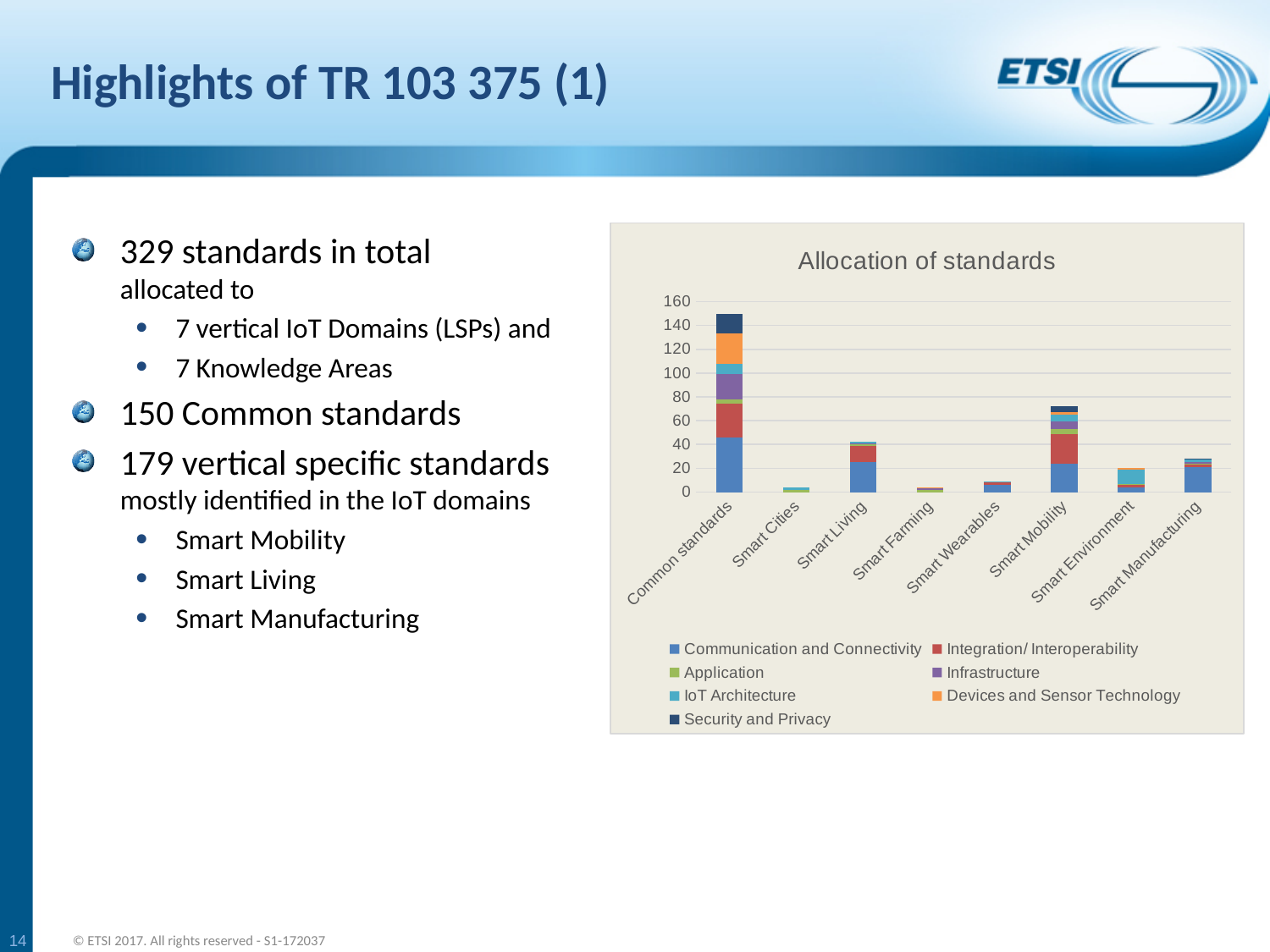

# Highlights of TR 103 375 (1)
329 standards in total
allocated to
7 vertical IoT Domains (LSPs) and
7 Knowledge Areas
150 Common standards
179 vertical specific standards mostly identified in the IoT domains
Smart Mobility
Smart Living
Smart Manufacturing

### Chart: Allocation of standards

| Category | Communication and Connectivity | Integration/ Interoperability | Application | Infrastructure | IoT Architecture | Devices and Sensor Technology  | Security and Privacy |
|---|---|---|---|---|---|---|---|
| Common standards | 46.0 | 28.0 | 4.0 | 21.0 | 9.0 | 25.0 | 17.0 |
| Smart Cities | None | None | 2.0 | None | 2.0 | None | None |
| Smart Living | 25.0 | 14.0 | 1.0 | 1.0 | 1.0 | None | None |
| Smart Farming | None | None | 2.0 | 1.0 | None | 1.0 | None |
| Smart Wearables | 6.0 | 2.0 | None | None | 1.0 | None | None |
| Smart Mobility | 24.0 | 25.0 | 4.0 | 6.0 | 6.0 | 2.0 | 5.0 |
| Smart Environment | 4.0 | 2.0 | 1.0 | 0.0 | 12.0 | 1.0 | None |
| Smart Manufacturing | 21.0 | 2.0 | 1.0 | 1.0 | 2.0 | None | 1.0 |
14
© ETSI 2017. All rights reserved - S1-172037